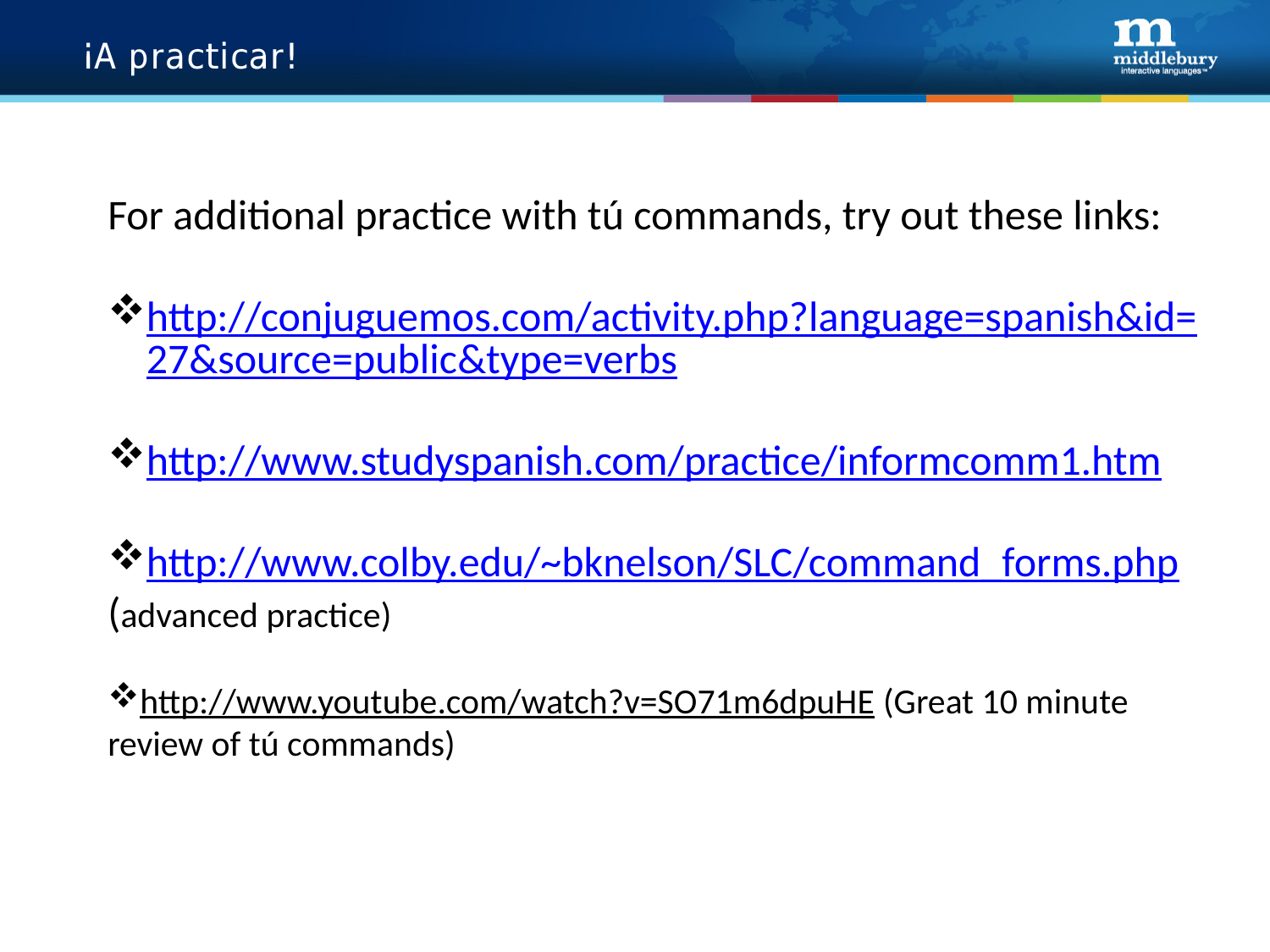

# ¡A practicar!
For additional practice with tú commands, try out these links:

http://conjuguemos.com/activity.php?language=spanish&id=27&source=public&type=verbs

http://www.studyspanish.com/practice/informcomm1.htm

http://www.colby.edu/~bknelson/SLC/command_forms.php (advanced practice)

http://www.youtube.com/watch?v=SO71m6dpuHE (Great 10 minute review of tú commands)